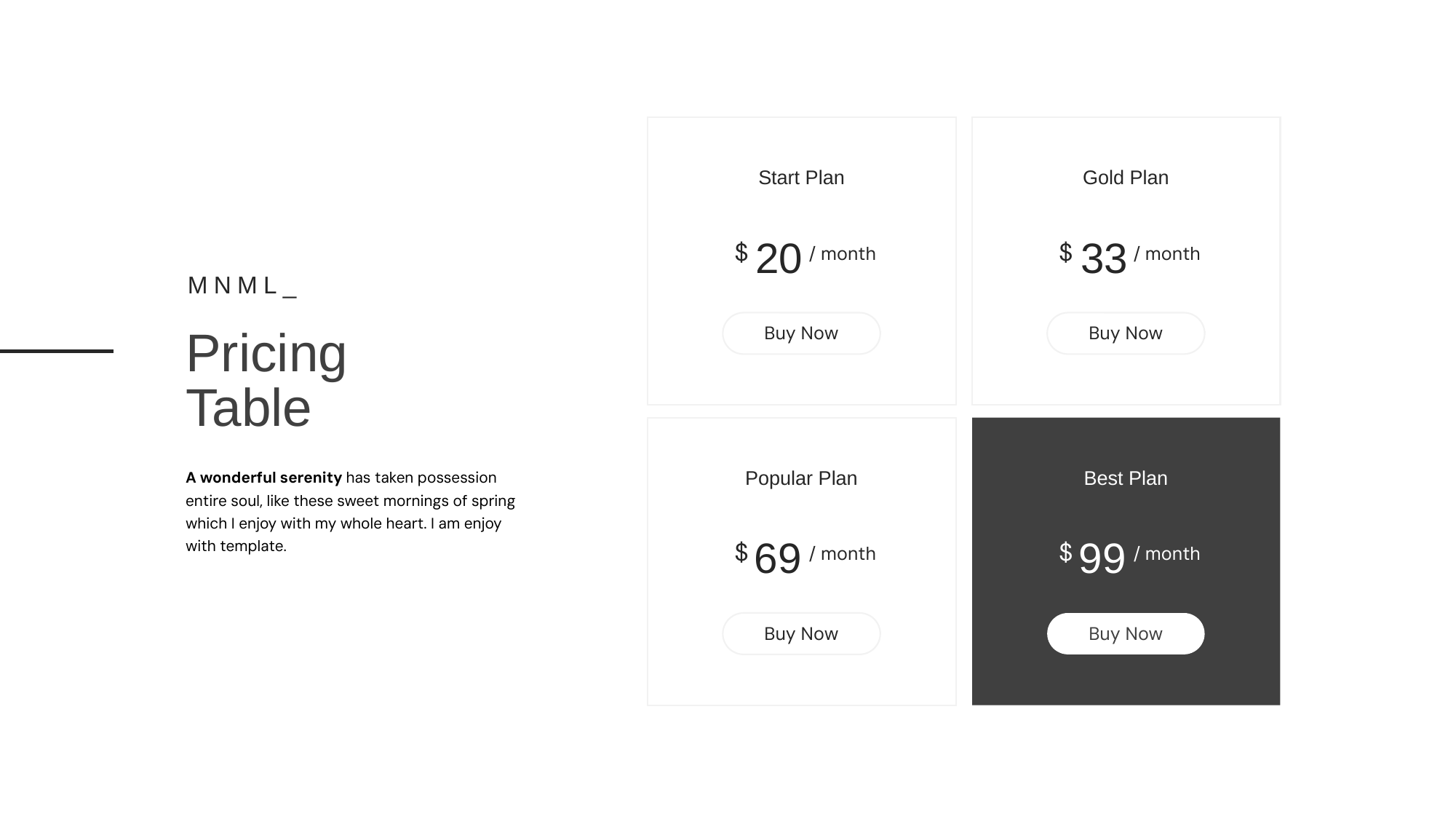

Start Plan
Gold Plan
20
33
$
$
/ month
/ month
Mnml_

Buy Now
Buy Now
Pricing
Table

A wonderful serenity has taken possession entire soul, like these sweet mornings of spring which I enjoy with my whole heart. I am enjoy with template.
Popular Plan
Best Plan
69
99
$
$
/ month
/ month

Buy Now
Buy Now